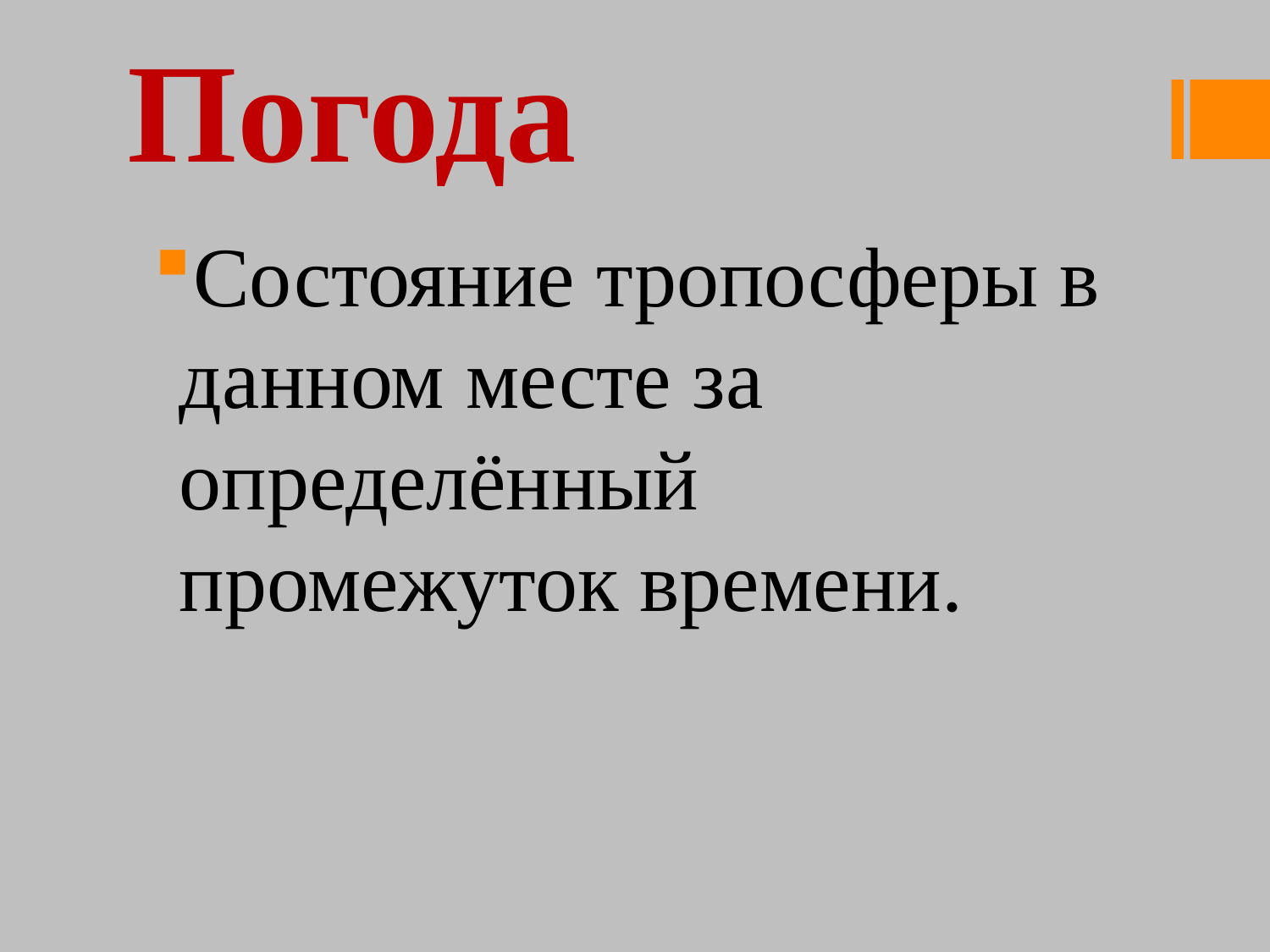

# Погода
Состояние тропосферы в данном месте за определённый промежуток времени.